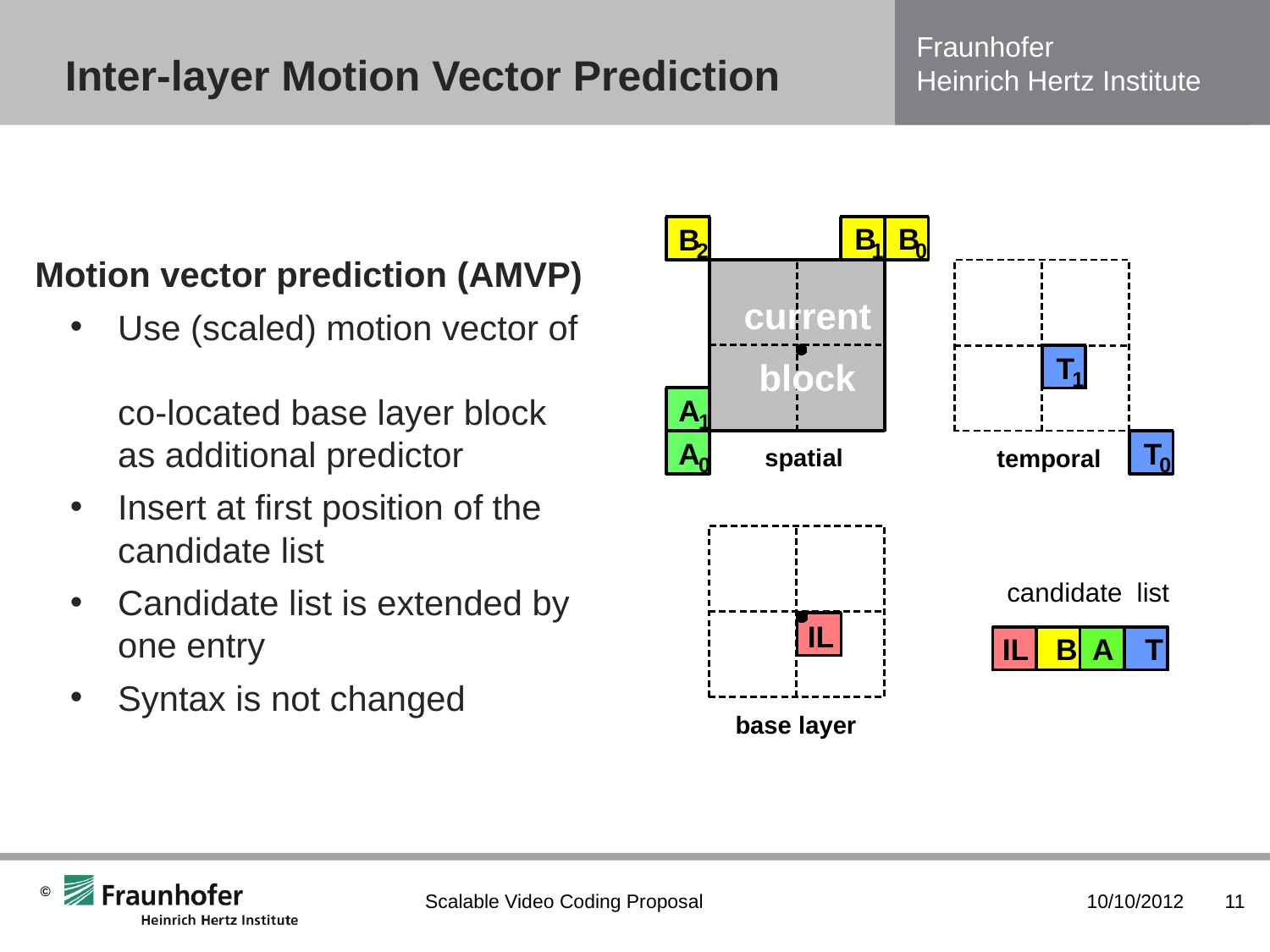

# Inter-layer Motion Vector Prediction

B
B
B
2
1
0
Motion vector prediction (AMVP)
Use (scaled) motion vector of
co-located base layer block as additional predictor
Insert at first position of the candidate list
Candidate list is extended by one entry
Syntax is not changed

current

T
block
1

A
1

A
T
spatial
temporal
0
0

candidate
list

IL

IL
B
A
T
base layer
Scalable Video Coding Proposal
10/10/2012
11